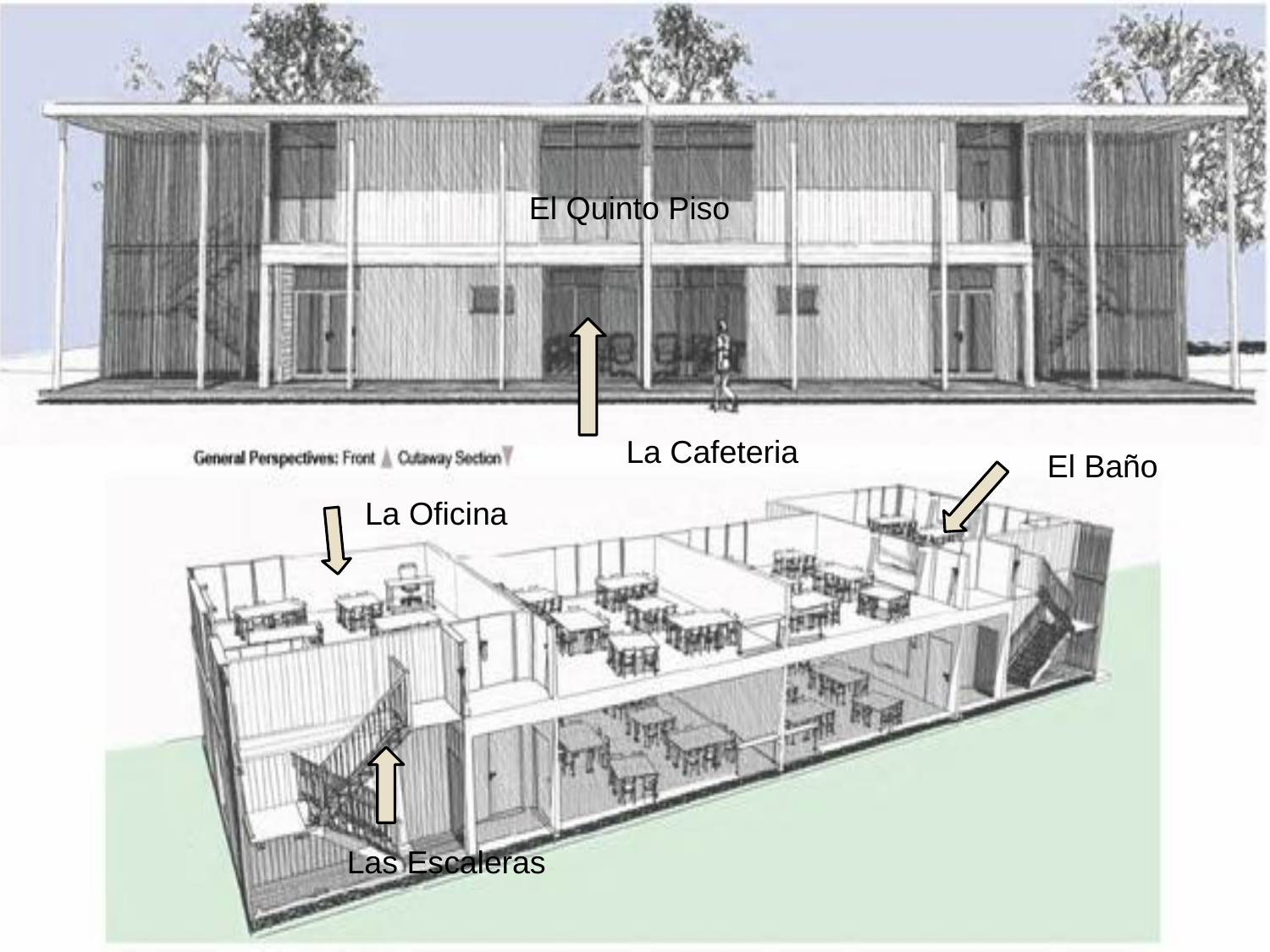

El Quinto Piso

La Cafeteria
El Baño

La Oficina

Las Escaleras